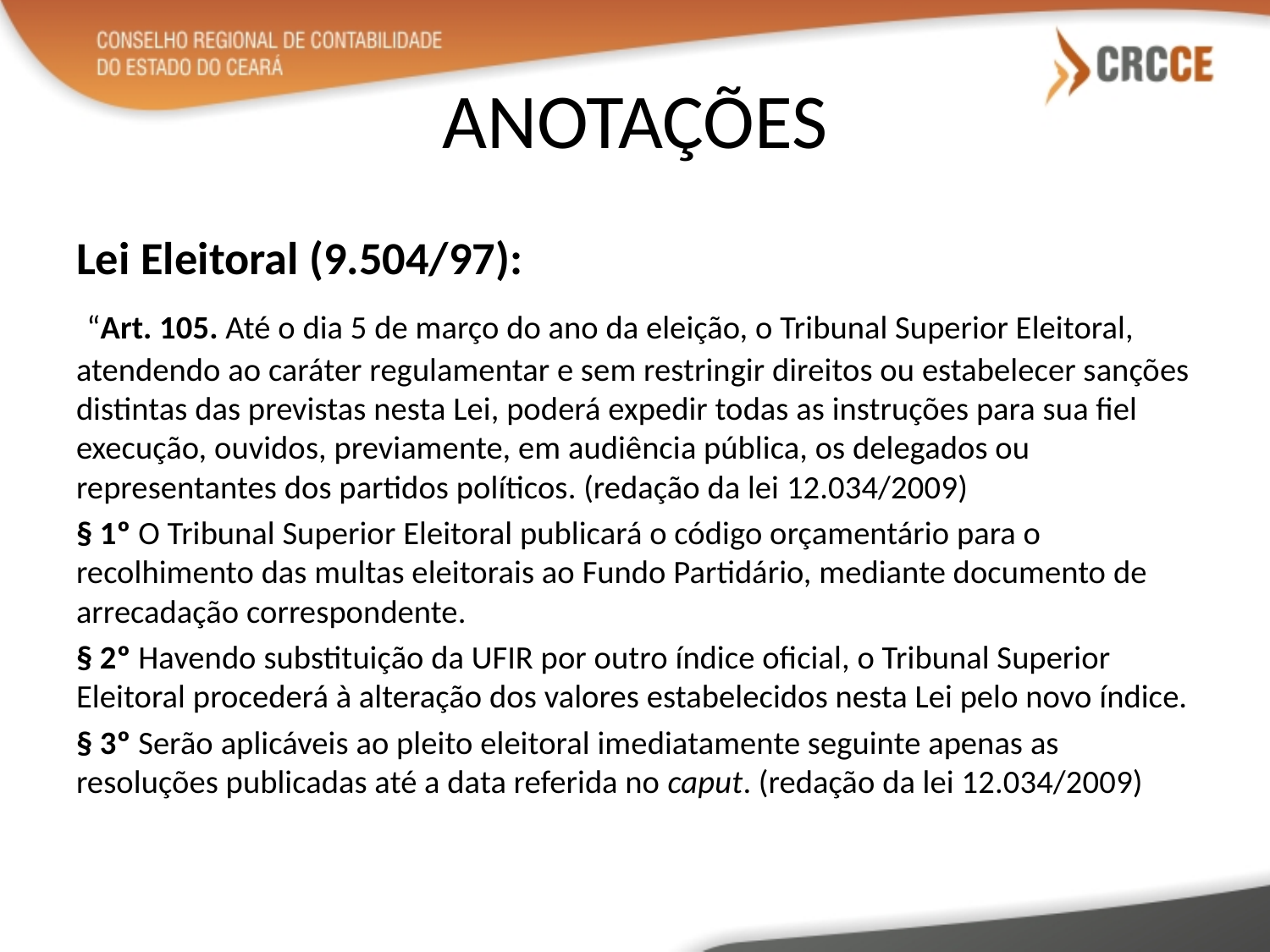

# ANOTAÇÕES
Lei Eleitoral (9.504/97):
 “Art. 105. Até o dia 5 de março do ano da eleição, o Tribunal Superior Eleitoral, atendendo ao caráter regulamentar e sem restringir direitos ou estabelecer sanções distintas das previstas nesta Lei, poderá expedir todas as instruções para sua fiel execução, ouvidos, previamente, em audiência pública, os delegados ou representantes dos partidos políticos. (redação da lei 12.034/2009)
§ 1º O Tribunal Superior Eleitoral publicará o código orçamentário para o recolhimento das multas eleitorais ao Fundo Partidário, mediante documento de arrecadação correspondente.
§ 2º Havendo substituição da UFIR por outro índice oficial, o Tribunal Superior Eleitoral procederá à alteração dos valores estabelecidos nesta Lei pelo novo índice.
§ 3º Serão aplicáveis ao pleito eleitoral imediatamente seguinte apenas as resoluções publicadas até a data referida no caput. (redação da lei 12.034/2009)